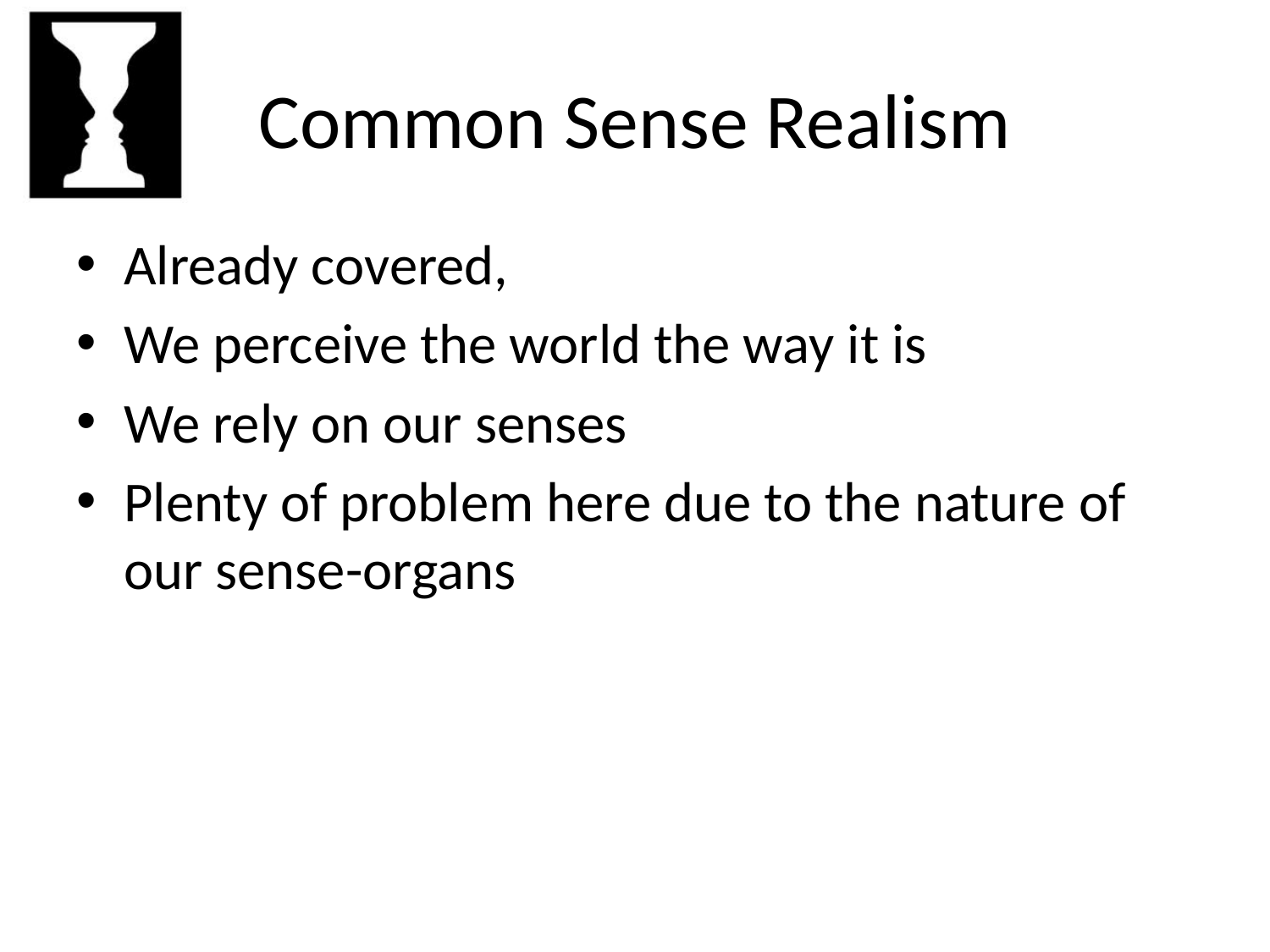

# Common Sense Realism
Already covered,
We perceive the world the way it is
We rely on our senses
Plenty of problem here due to the nature of our sense-organs